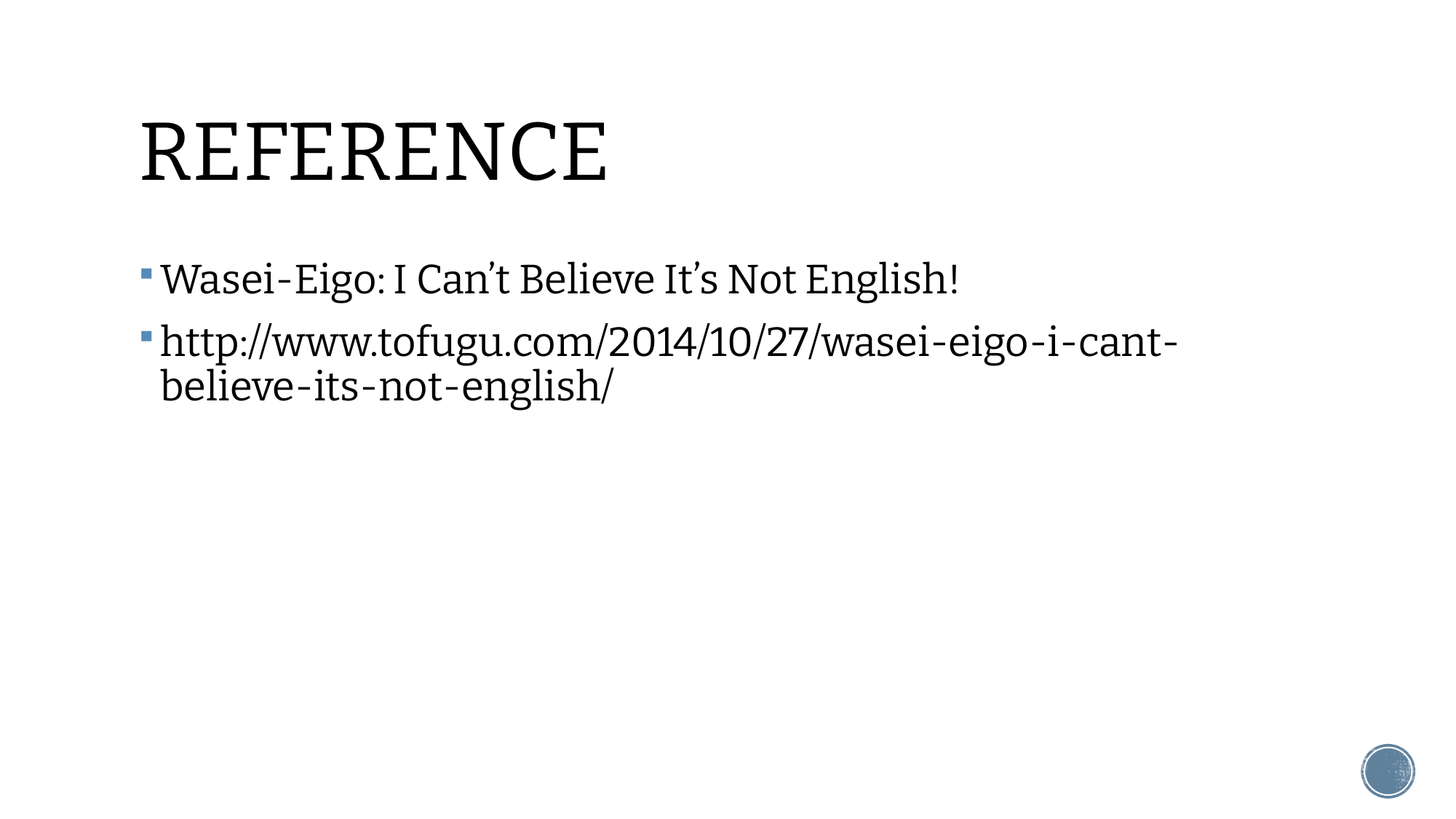

# Reference
Wasei-Eigo: I Can’t Believe It’s Not English!
http://www.tofugu.com/2014/10/27/wasei-eigo-i-cant-believe-its-not-english/